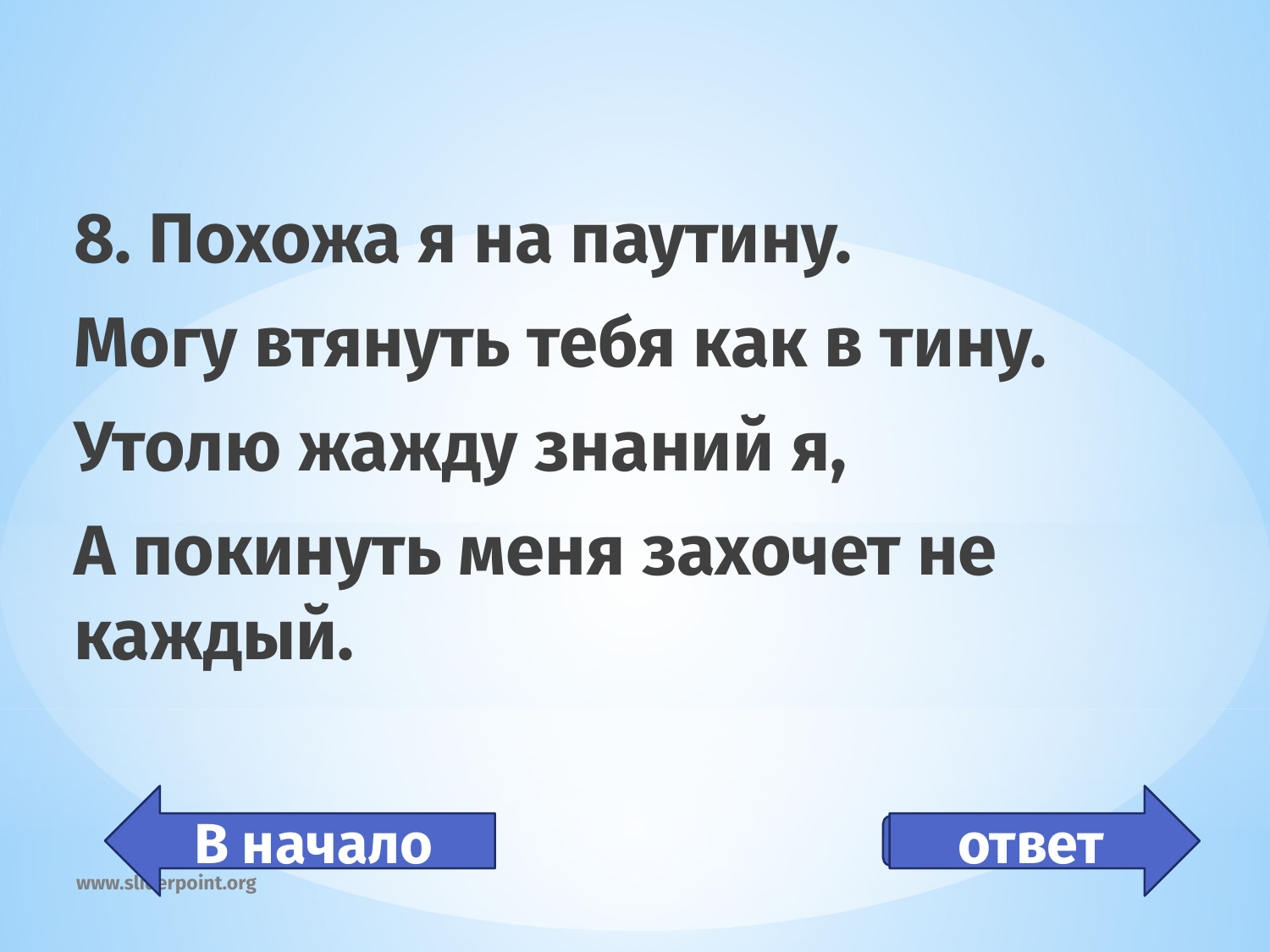

8. Похожа я на паутину.
Могу втянуть тебя как в тину.
Утолю жажду знаний я,
А покинуть меня захочет не каждый.
В начало
ответ

интернет
www.sliderpoint.org